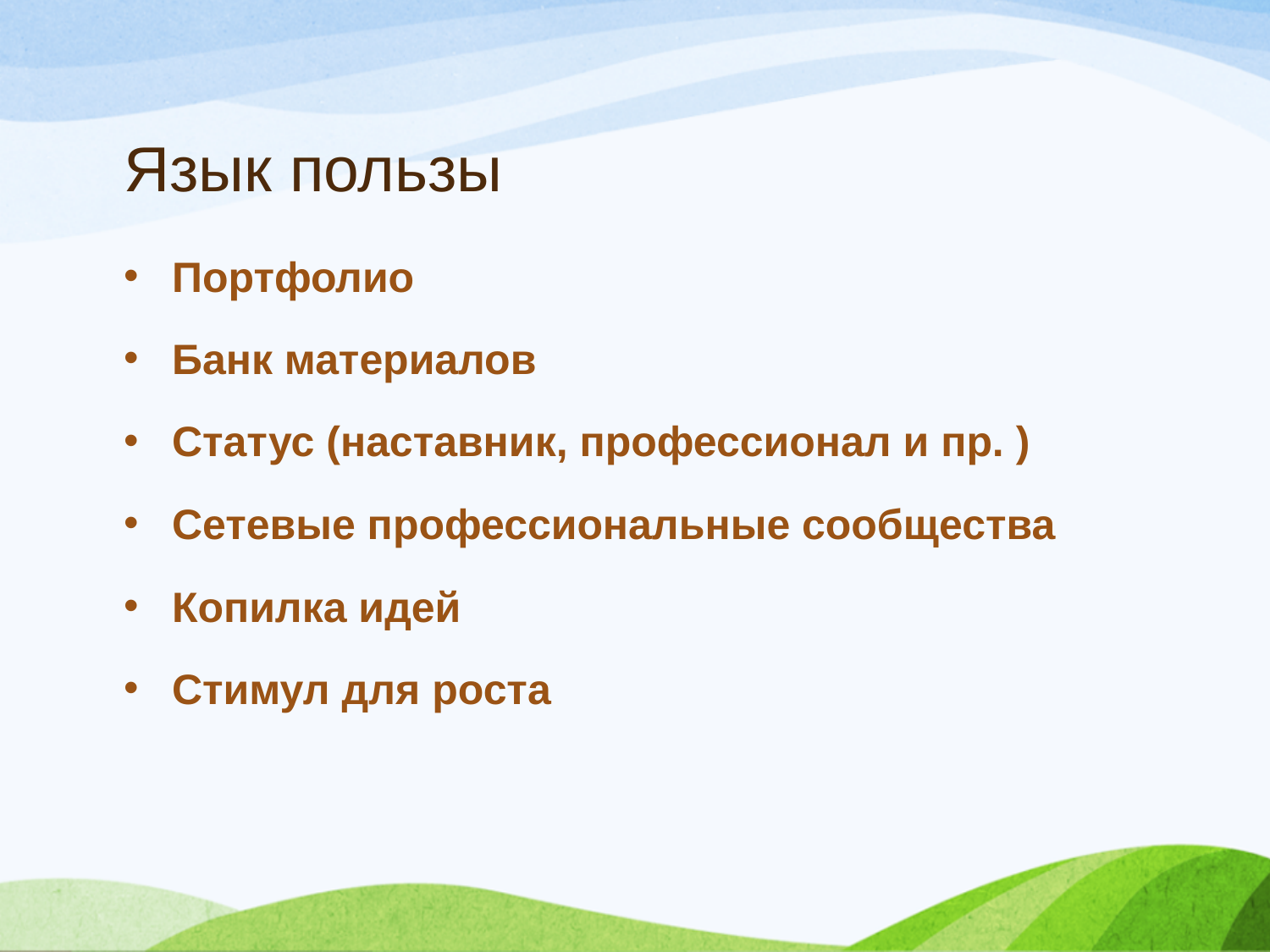

# Язык пользы
Портфолио
Банк материалов
Статус (наставник, профессионал и пр. )
Сетевые профессиональные сообщества
Копилка идей
Стимул для роста